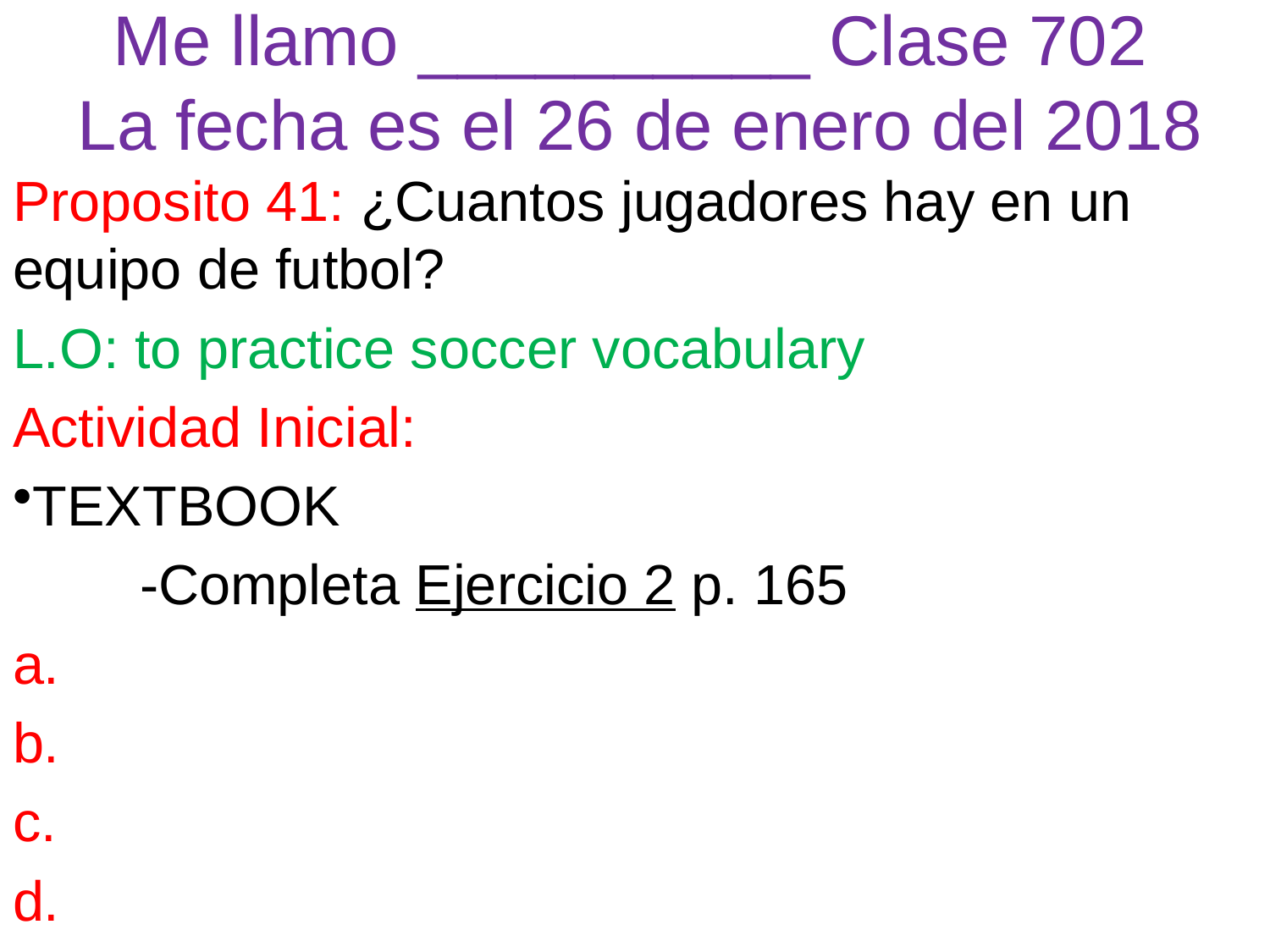

# Me llamo __________ Clase 702 La fecha es el 26 de enero del 2018
Proposito 41: ¿Cuantos jugadores hay en un equipo de futbol?
L.O: to practice soccer vocabulary
Actividad Inicial:
TEXTBOOK
	-Completa Ejercicio 2 p. 165
a.
b.
c.
d.